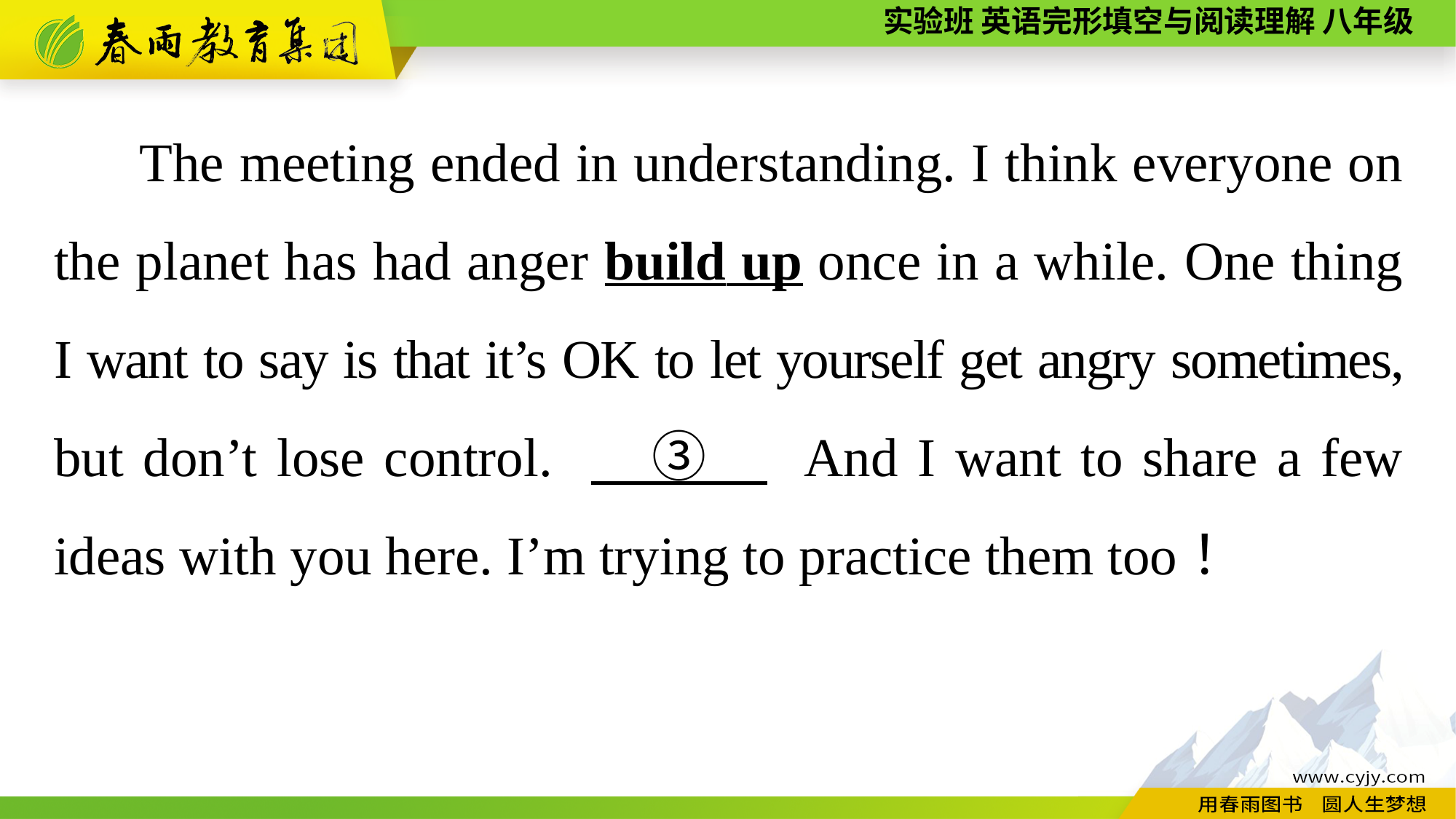

The meeting ended in understanding. I think everyone on the planet has had anger build up once in a while. One thing I want to say is that it’s OK to let yourself get angry sometimes, but don’t lose control. 　③　 And I want to share a few ideas with you here. I’m trying to practice them too！